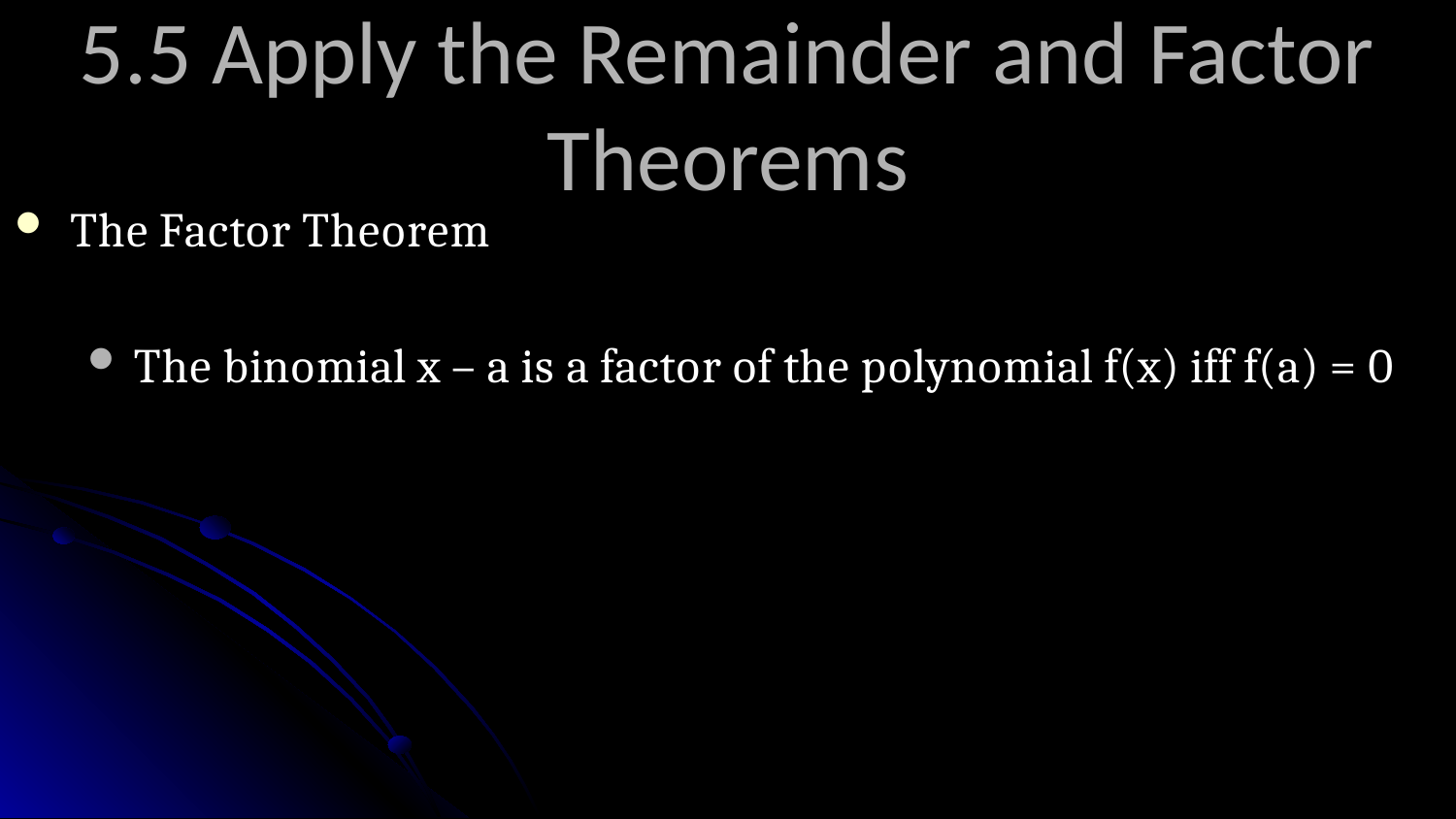

# 5.5 Apply the Remainder and Factor Theorems
The Factor Theorem

The binomial x – a is a factor of the polynomial f(x) iff f(a) = 0